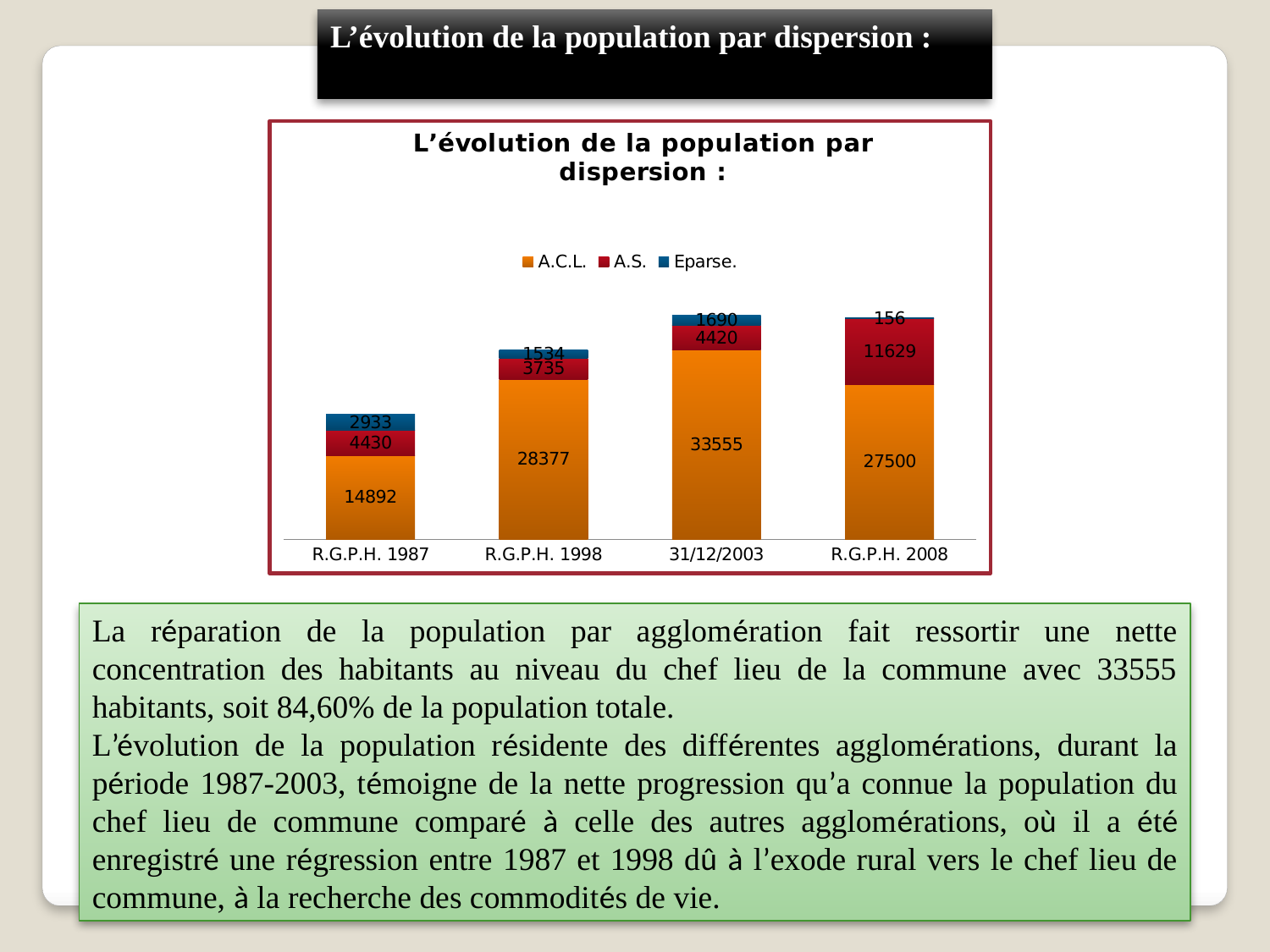

L’évolution de la population par dispersion :

### Chart: L’évolution de la population par dispersion :

| Category | A.C.L. | A.S. | Eparse. |
|---|---|---|---|
| R.G.P.H. 1987 | 14892.0 | 4430.0 | 2933.0 |
| R.G.P.H. 1998 | 28377.0 | 3735.0 | 1534.0 |
| 31/12/2003 | 33555.0 | 4420.0 | 1690.0 |
| R.G.P.H. 2008 | 27500.0 | 11629.0 | 156.0 |
La réparation de la population par agglomération fait ressortir une nette concentration des habitants au niveau du chef lieu de la commune avec 33555 habitants, soit 84,60% de la population totale.
L’évolution de la population résidente des différentes agglomérations, durant la période 1987-2003, témoigne de la nette progression qu’a connue la population du chef lieu de commune comparé à celle des autres agglomérations, où il a été enregistré une régression entre 1987 et 1998 dû à l’exode rural vers le chef lieu de commune, à la recherche des commodités de vie.